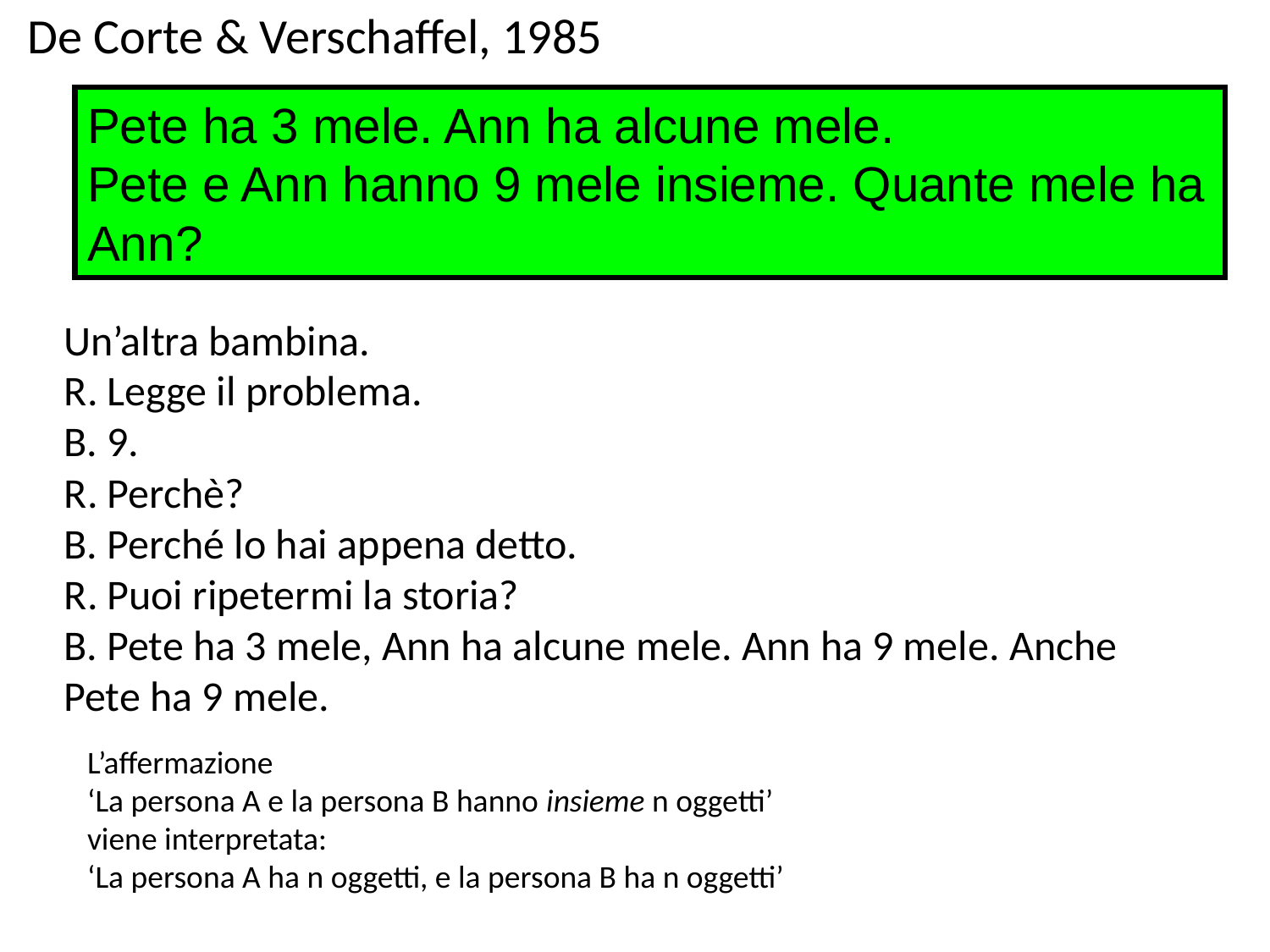

De Corte & Verschaffel, 1985
Pete ha 3 mele. Ann ha alcune mele.
Pete e Ann hanno 9 mele insieme. Quante mele ha Ann?
Un’altra bambina.
R. Legge il problema.
B. 9.
R. Perchè?
B. Perché lo hai appena detto.
R. Puoi ripetermi la storia?
B. Pete ha 3 mele, Ann ha alcune mele. Ann ha 9 mele. Anche Pete ha 9 mele.
L’affermazione
‘La persona A e la persona B hanno insieme n oggetti’
viene interpretata:
‘La persona A ha n oggetti, e la persona B ha n oggetti’